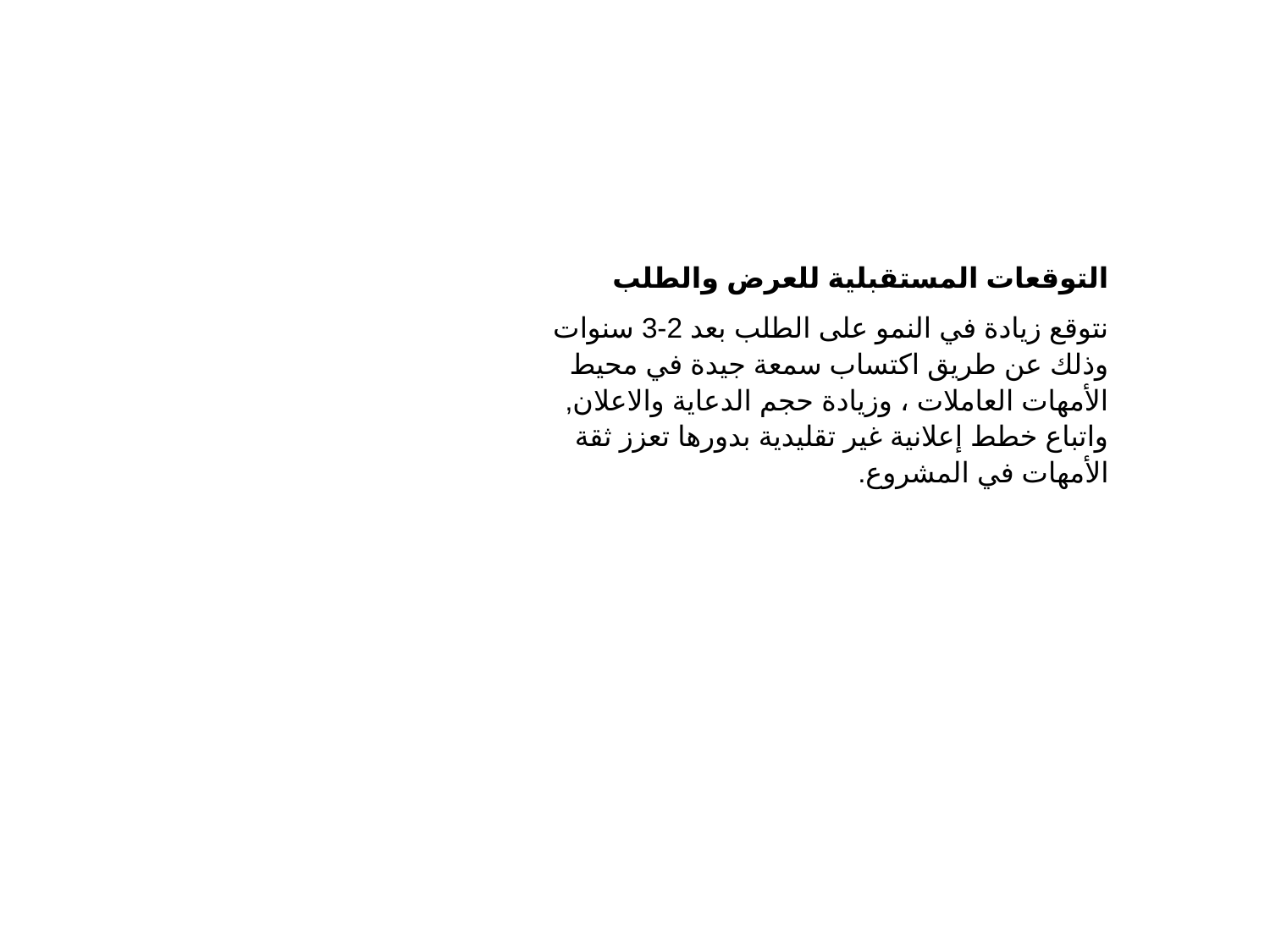

التوقعات المستقبلية للعرض والطلب
نتوقع زيادة في النمو على الطلب بعد 2-3 سنوات وذلك عن طريق اكتساب سمعة جيدة في محيط الأمهات العاملات ، وزيادة حجم الدعاية والاعلان, واتباع خطط إعلانية غير تقليدية بدورها تعزز ثقة الأمهات في المشروع.